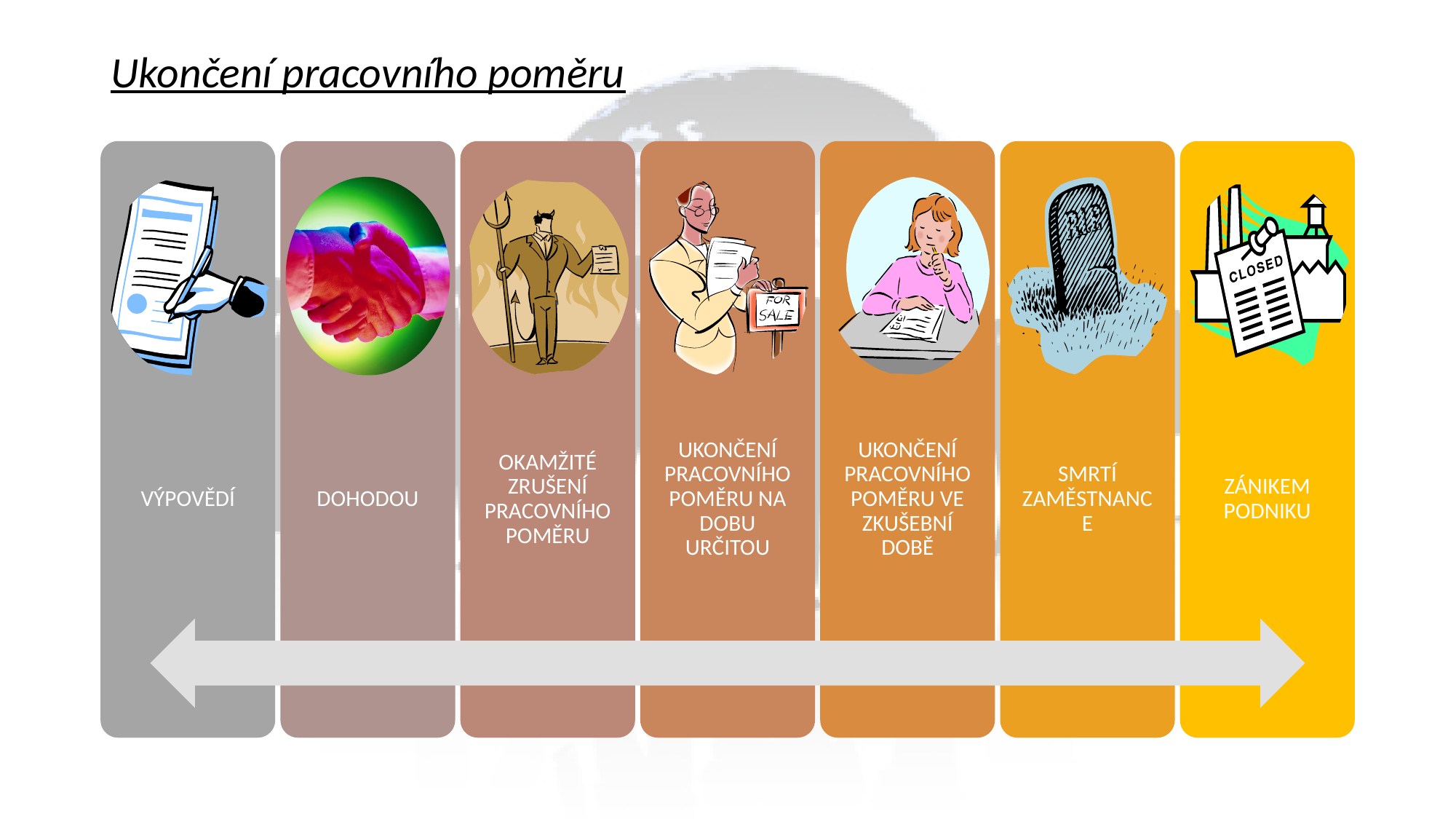

# Ukončení pracovního poměru
VÝPOVĚDÍ
DOHODOU
OKAMŽITÉ ZRUŠENÍ PRACOVNÍHO POMĚRU
UKONČENÍ PRACOVNÍHO POMĚRU NA DOBU URČITOU
UKONČENÍ PRACOVNÍHO POMĚRU VE ZKUŠEBNÍ DOBĚ
SMRTÍ ZAMĚSTNANCE
ZÁNIKEM PODNIKU